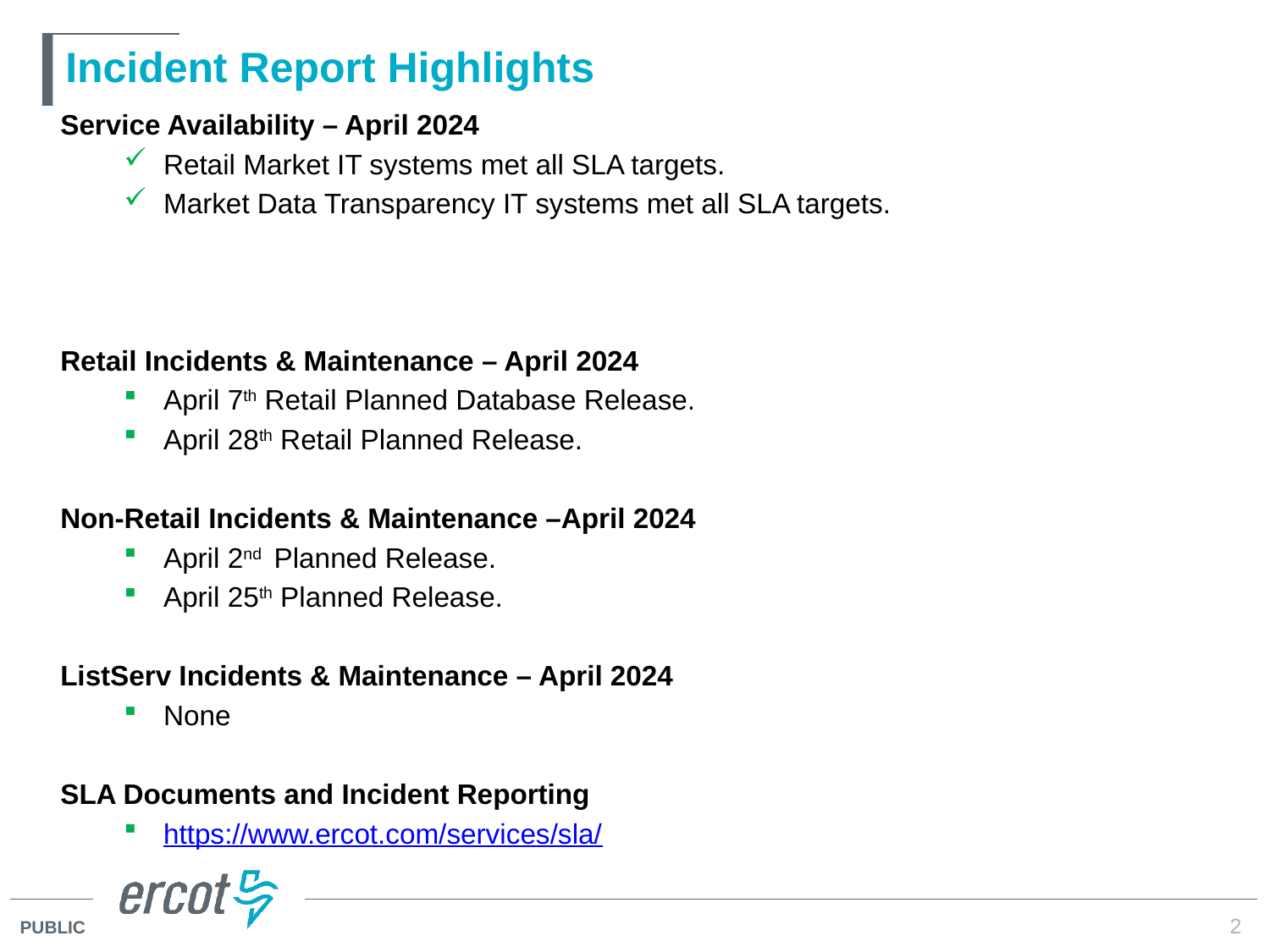

# Incident Report Highlights
Service Availability – April 2024
Retail Market IT systems met all SLA targets.
Market Data Transparency IT systems met all SLA targets.

Retail Incidents & Maintenance – April 2024
April 7th Retail Planned Database Release.
April 28th Retail Planned Release.

Non-Retail Incidents & Maintenance –April 2024
April 2nd  Planned Release.
April 25th Planned Release.

ListServ Incidents & Maintenance – April 2024
None

SLA Documents and Incident Reporting
https://www.ercot.com/services/sla/

2